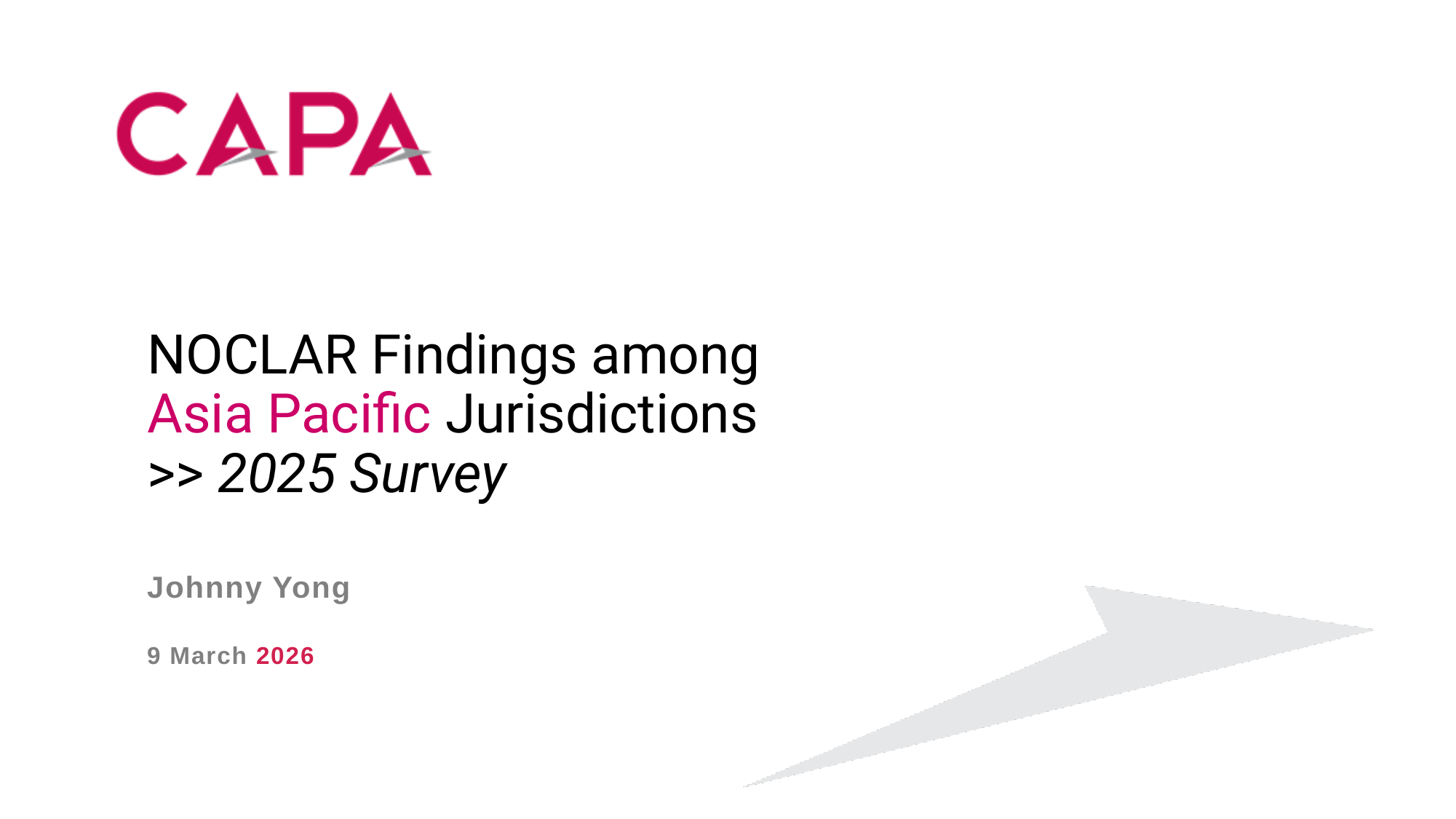

# NOCLAR Findings among Asia Pacific Jurisdictions >> 2025 Survey
Johnny Yong

9 March 2026